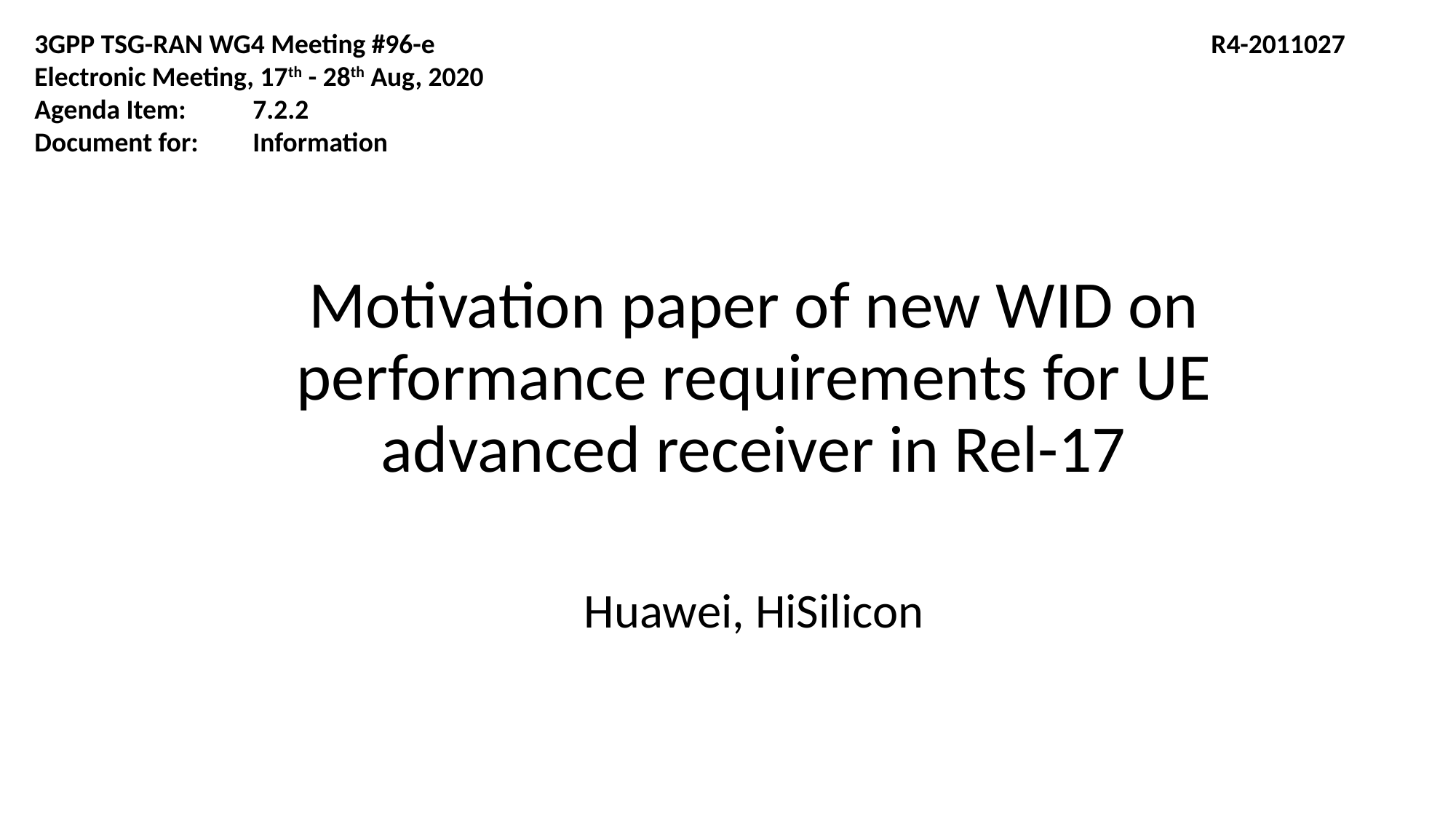

3GPP TSG-RAN WG4 Meeting #96-e	                                                                                                                        R4-2011027
Electronic Meeting, 17th - 28th Aug, 2020
Agenda Item:	7.2.2
Document for:	Information

# Motivation paper of new WID on performance requirements for UE advanced receiver in Rel-17
Huawei, HiSilicon